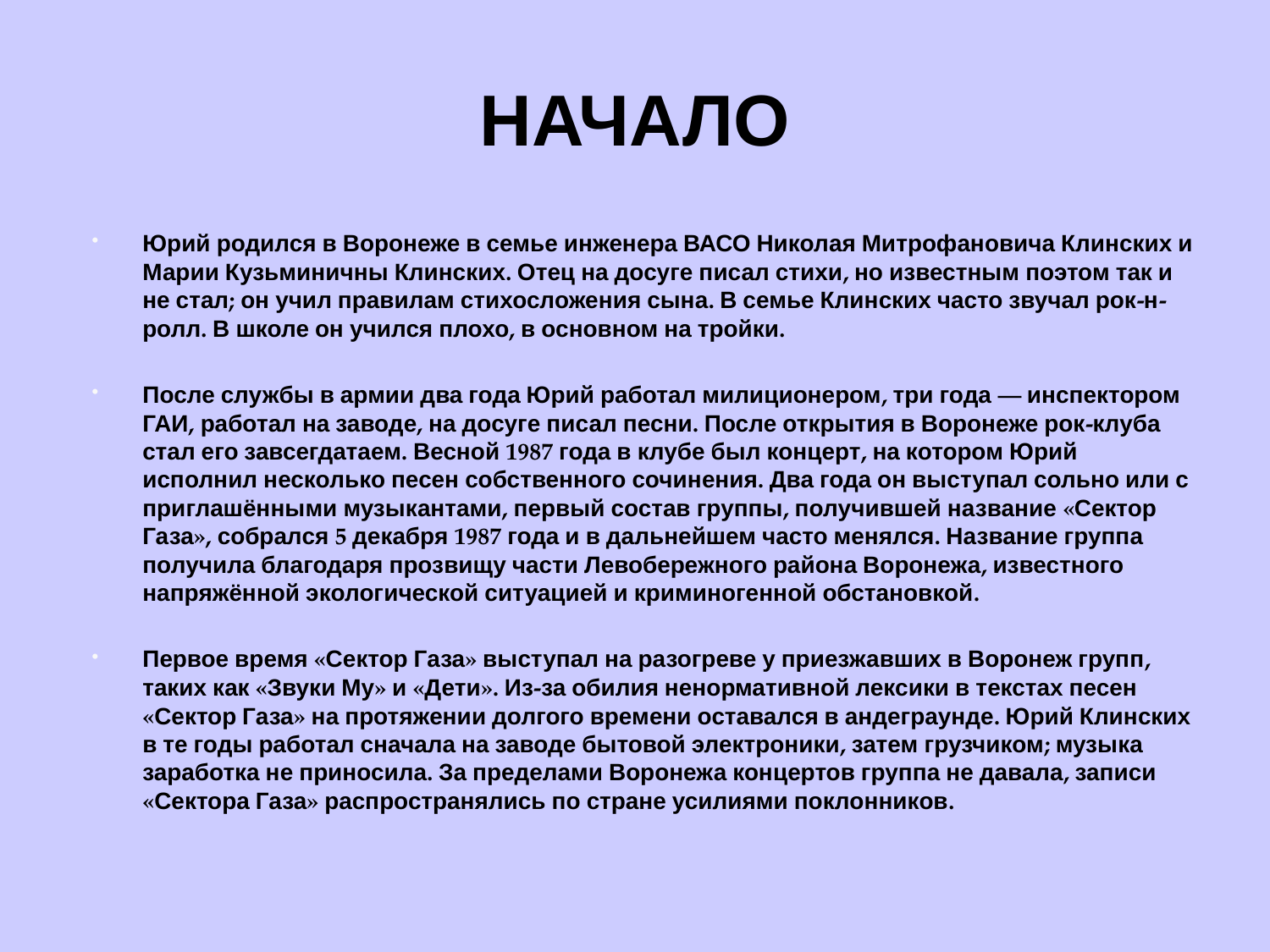

# НАЧАЛО
Юрий родился в Воронеже в семье инженера ВАСО Николая Митрофановича Клинских и Марии Кузьминичны Клинских. Отец на досуге писал стихи, но известным поэтом так и не стал; он учил правилам стихосложения сына. В семье Клинских часто звучал рок-н-ролл. В школе он учился плохо, в основном на тройки.

После службы в армии два года Юрий работал милиционером, три года — инспектором ГАИ, работал на заводе, на досуге писал песни. После открытия в Воронеже рок-клуба стал его завсегдатаем. Весной 1987 года в клубе был концерт, на котором Юрий исполнил несколько песен собственного сочинения. Два года он выступал сольно или с приглашёнными музыкантами, первый состав группы, получившей название «Сектор Газа», собрался 5 декабря 1987 года и в дальнейшем часто менялся. Название группа получила благодаря прозвищу части Левобережного района Воронежа, известного напряжённой экологической ситуацией и криминогенной обстановкой.

Первое время «Сектор Газа» выступал на разогреве у приезжавших в Воронеж групп, таких как «Звуки Му» и «Дети». Из-за обилия ненормативной лексики в текстах песен «Сектор Газа» на протяжении долгого времени оставался в андеграунде. Юрий Клинских в те годы работал сначала на заводе бытовой электроники, затем грузчиком; музыка заработка не приносила. За пределами Воронежа концертов группа не давала, записи «Сектора Газа» распространялись по стране усилиями поклонников.